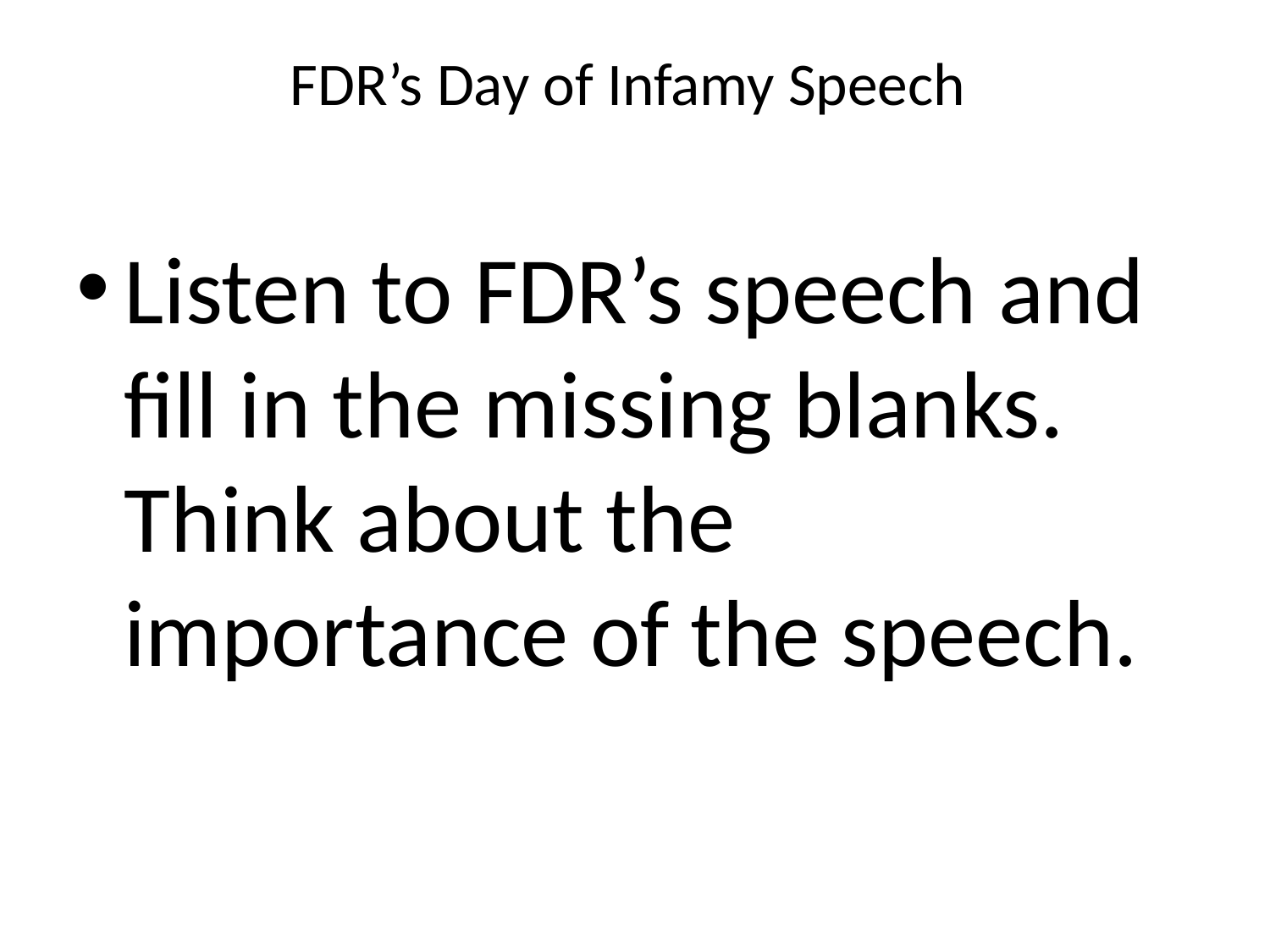

# FDR’s Day of Infamy Speech
Listen to FDR’s speech and fill in the missing blanks.  Think about the importance of the speech.